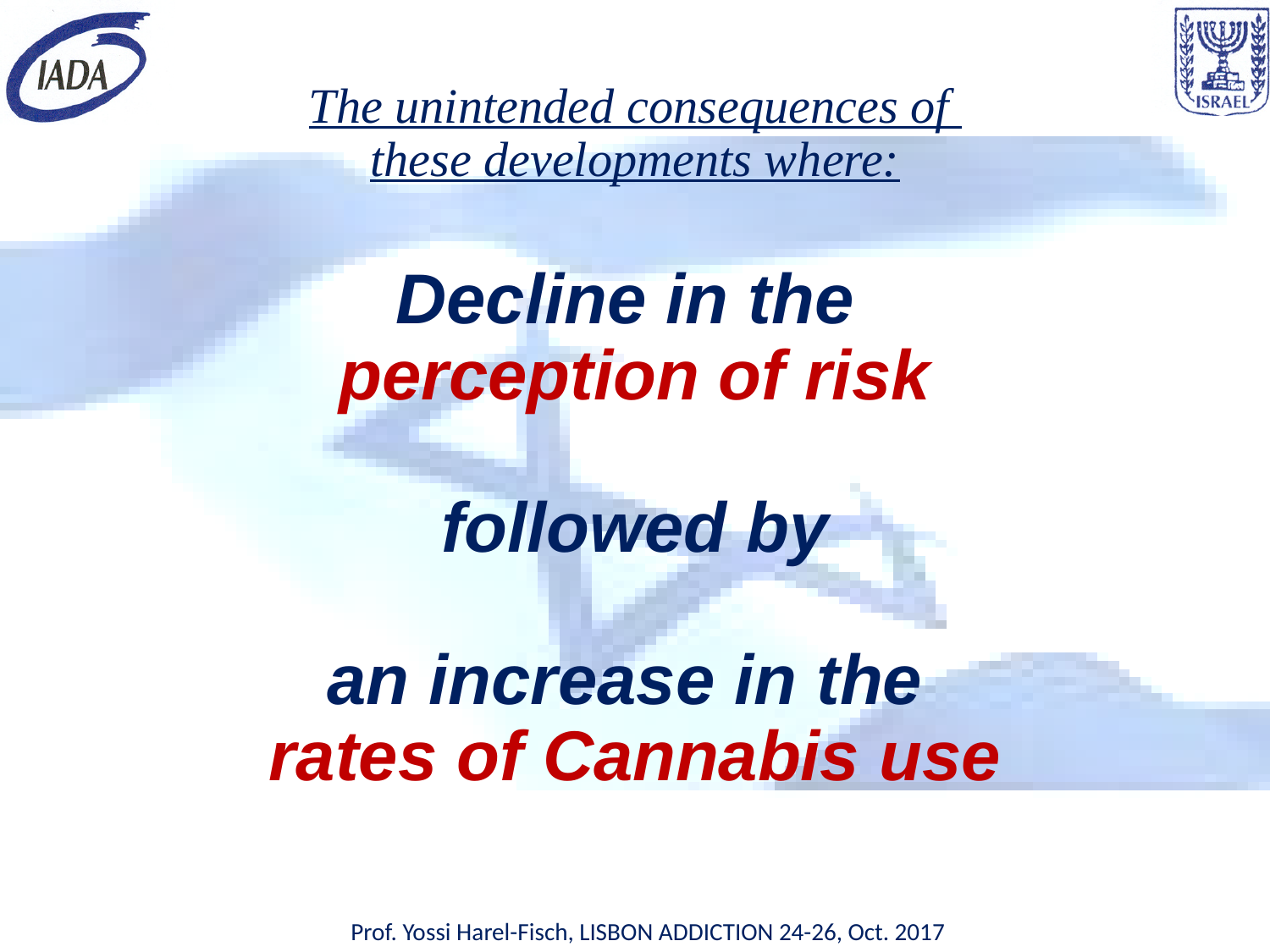

# The unintended consequences of these developments where: Decline in the perception of risk followed by an increase in the rates of Cannabis use
Prof. Yossi Harel-Fisch, LISBON ADDICTION 24-26, Oct. 2017